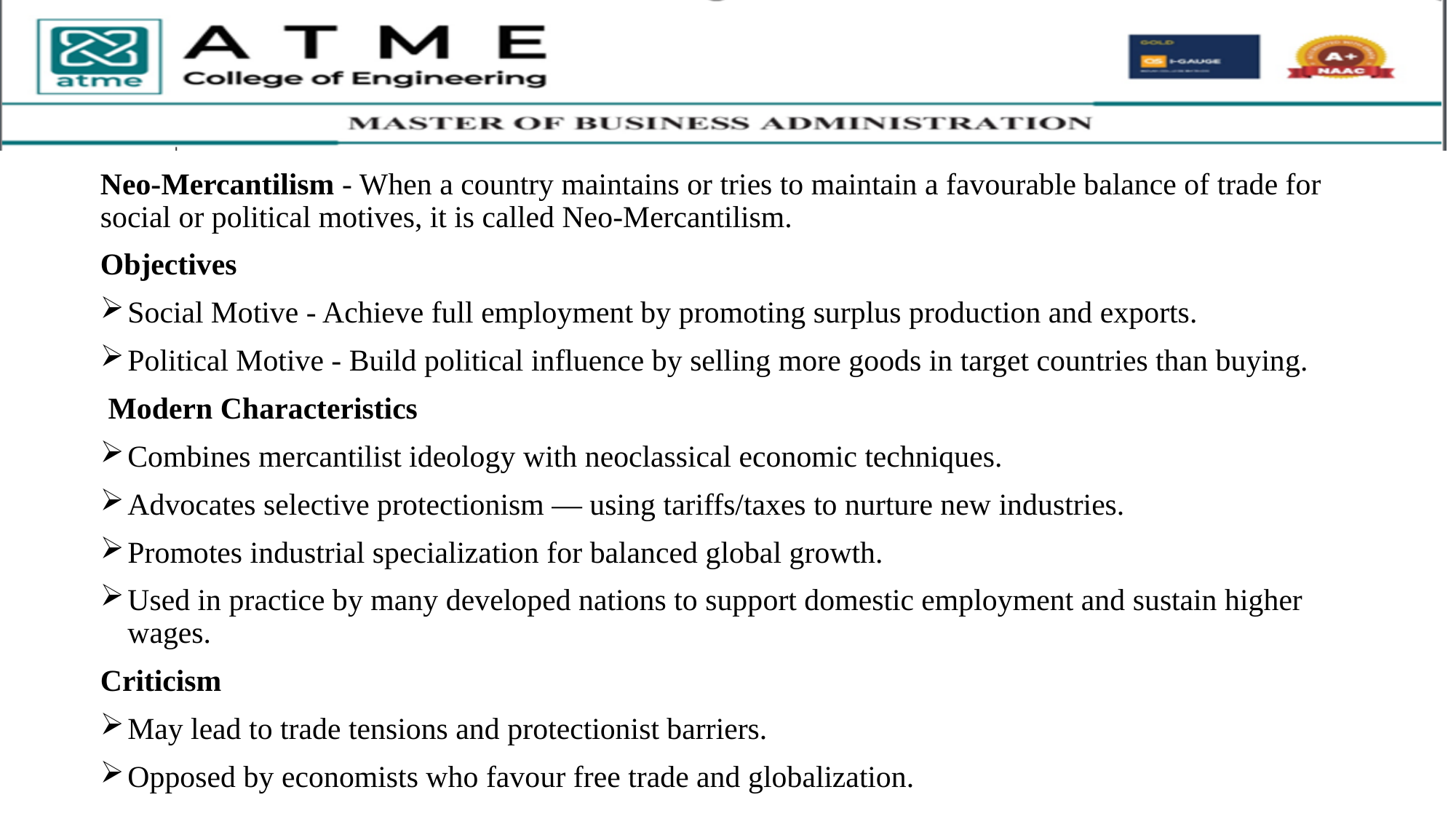

Neo-Mercantilism - When a country maintains or tries to maintain a favourable balance of trade for social or political motives, it is called Neo-Mercantilism.
Objectives
Social Motive - Achieve full employment by promoting surplus production and exports.
Political Motive - Build political influence by selling more goods in target countries than buying.
 Modern Characteristics
Combines mercantilist ideology with neoclassical economic techniques.
Advocates selective protectionism — using tariffs/taxes to nurture new industries.
Promotes industrial specialization for balanced global growth.
Used in practice by many developed nations to support domestic employment and sustain higher wages.
Criticism
May lead to trade tensions and protectionist barriers.
Opposed by economists who favour free trade and globalization.